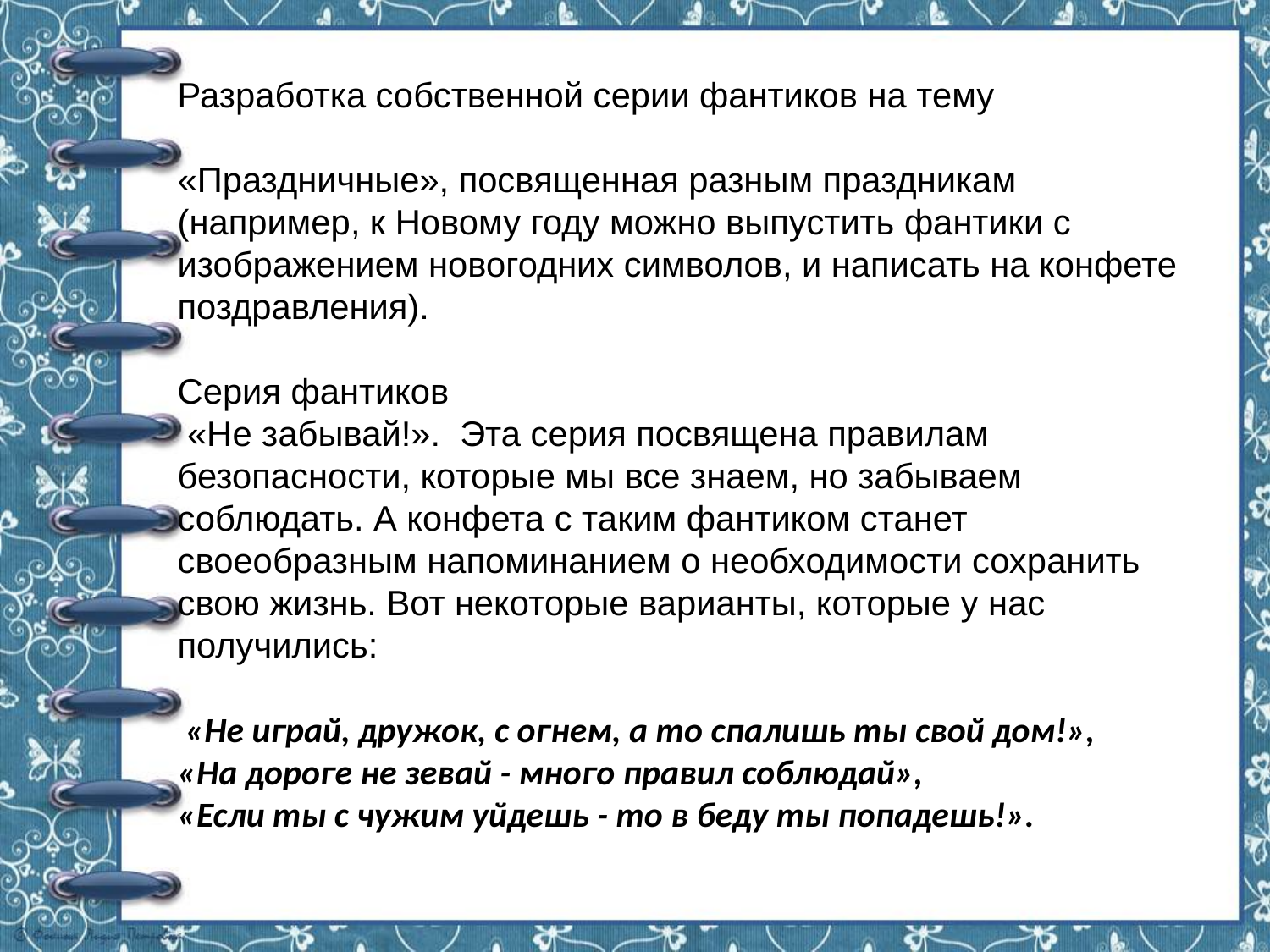

Разработка собственной серии фантиков на тему

«Праздничные», посвященная разным праздникам (например, к Новому году можно выпустить фантики с изображением новогодних символов, и написать на конфете поздравления).

Серия фантиков
 «Не забывай!».  Эта серия посвящена правилам безопасности, которые мы все знаем, но забываем соблюдать. А конфета с таким фантиком станет своеобразным напоминанием о необходимости сохранить свою жизнь. Вот некоторые варианты, которые у нас получились:

 «Не играй, дружок, с огнем, а то спалишь ты свой дом!»,
«На дороге не зевай - много правил соблюдай»,
«Если ты с чужим уйдешь - то в беду ты попадешь!».